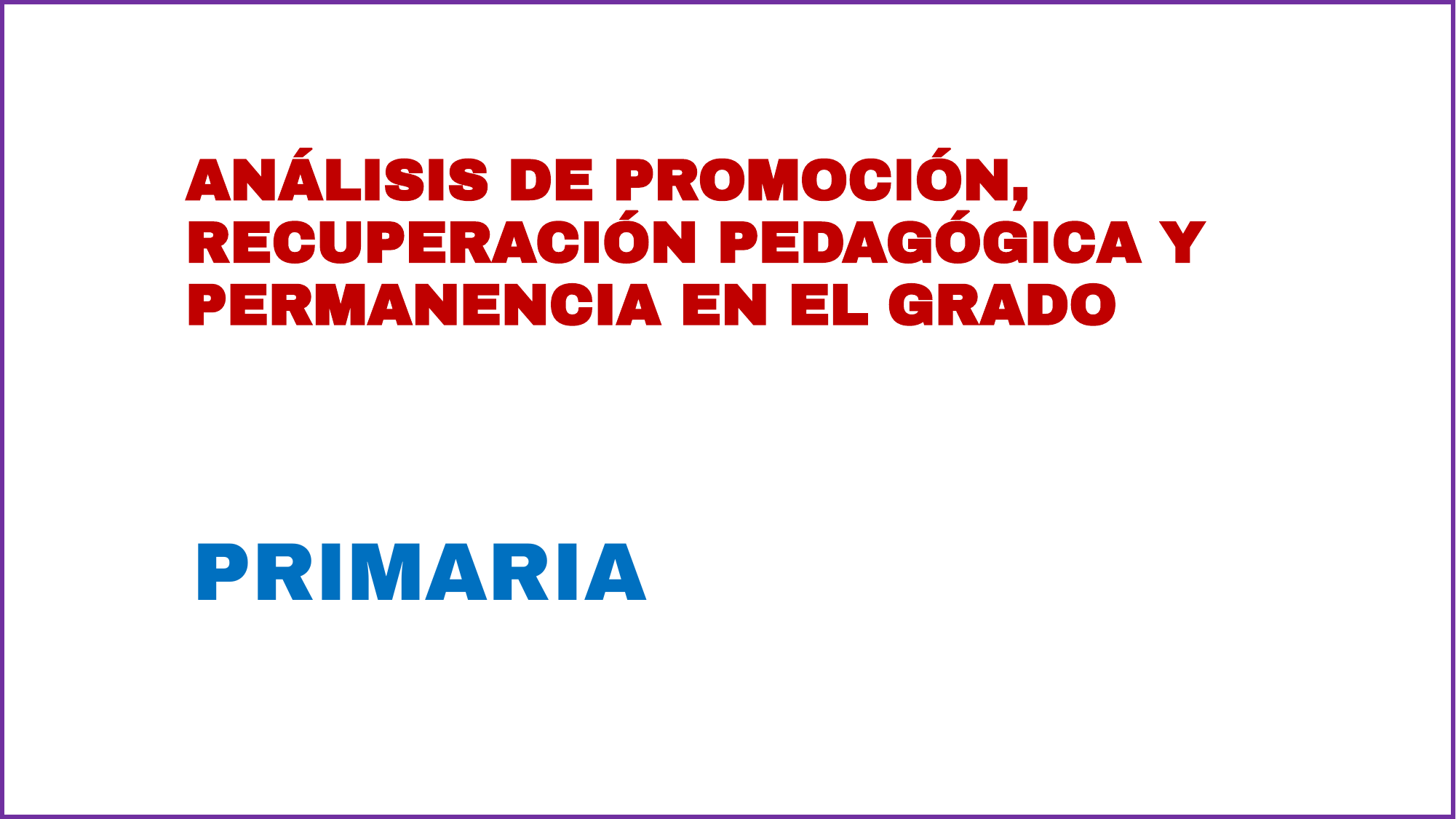

ANÁLISIS DE PROMOCIÓN, RECUPERACIÓN PEDAGÓGICA Y PERMANENCIA EN EL GRADO
PRIMARIA